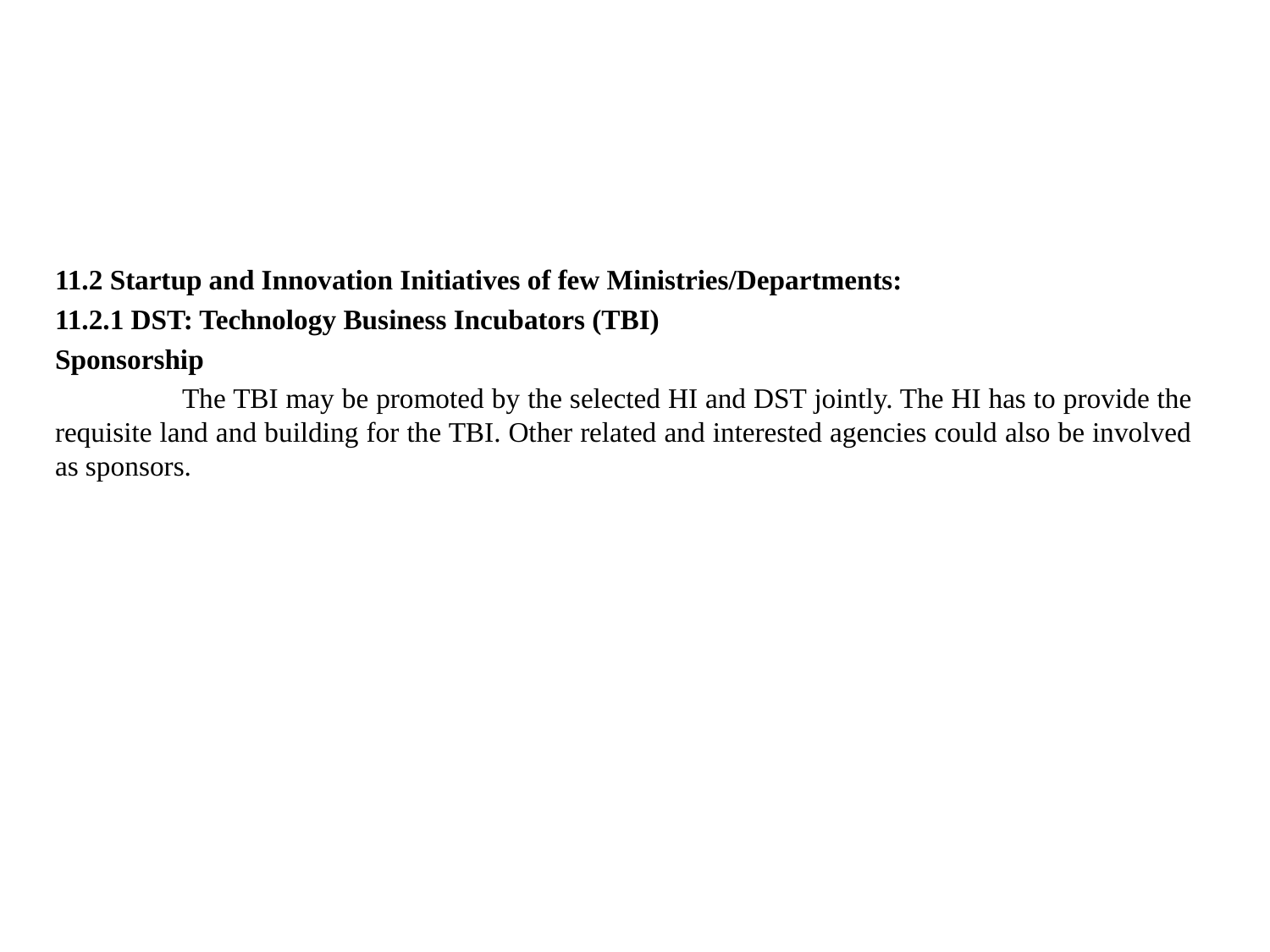

11.2 Startup and Innovation Initiatives of few Ministries/Departments:
11.2.1 DST: Technology Business Incubators (TBI)
Sponsorship
	The TBI may be promoted by the selected HI and DST jointly. The HI has to provide the requisite land and building for the TBI. Other related and interested agencies could also be involved as sponsors.